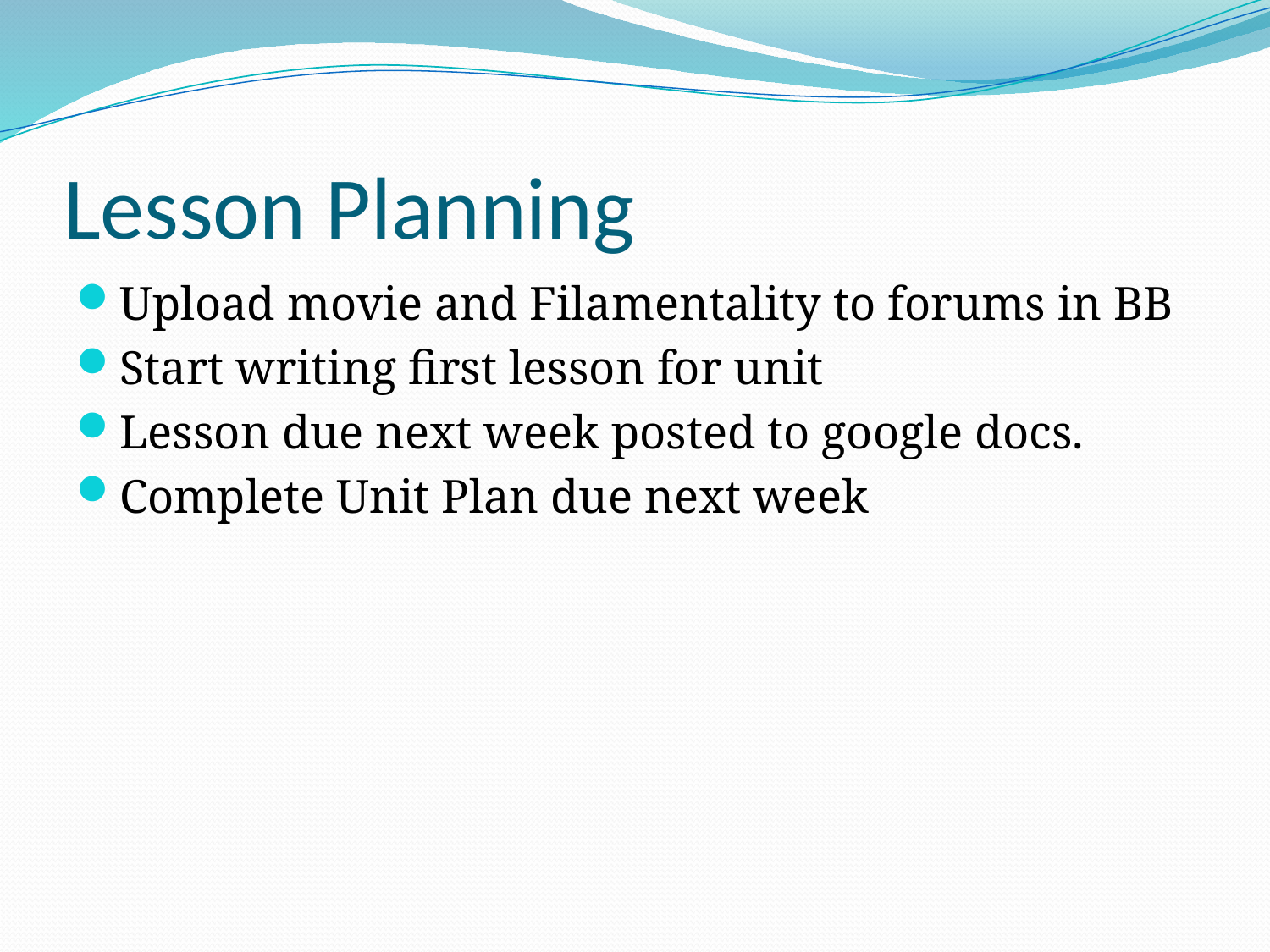

# Lesson Planning
Upload movie and Filamentality to forums in BB
Start writing first lesson for unit
Lesson due next week posted to google docs.
Complete Unit Plan due next week